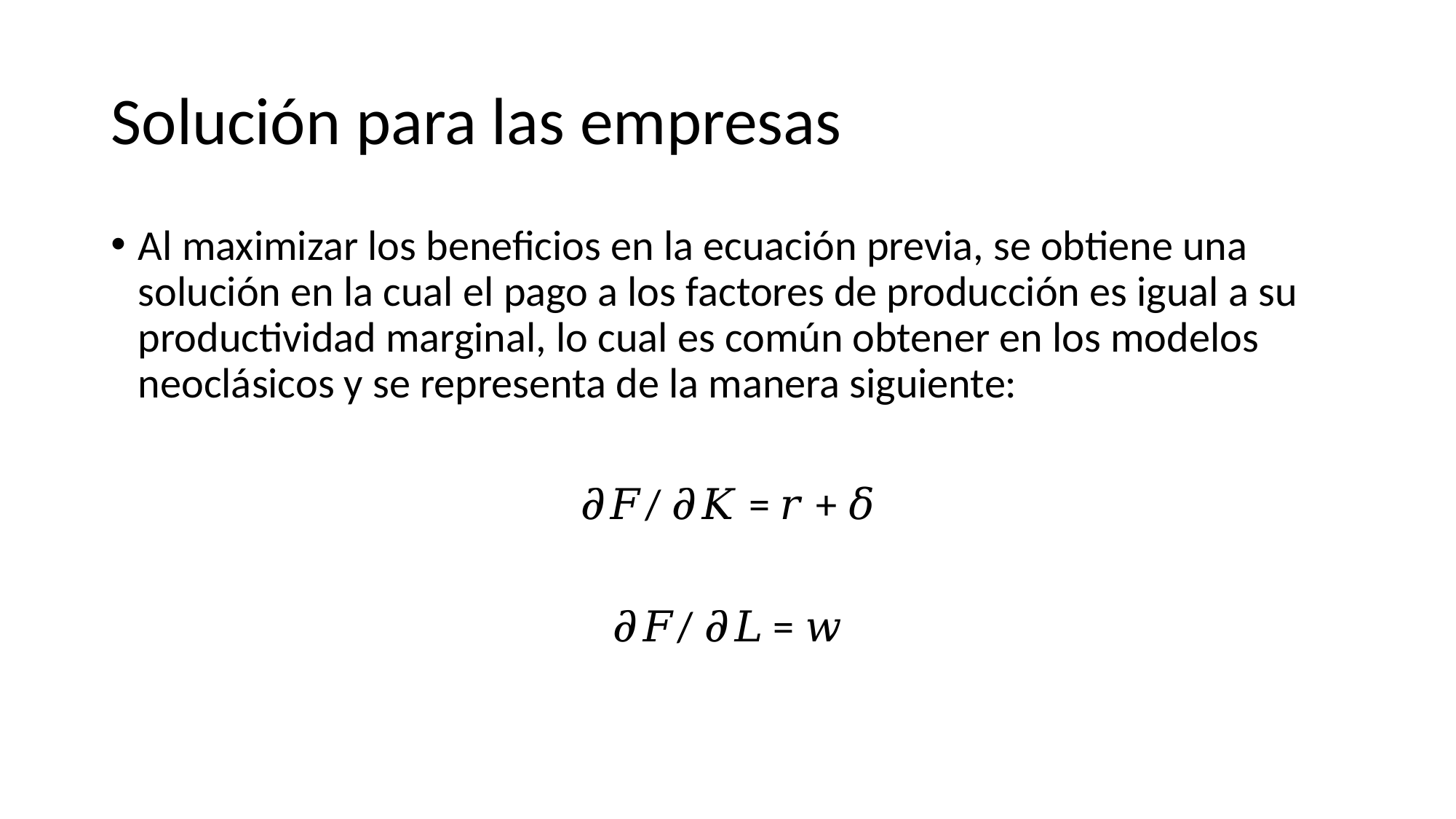

# Solución para las empresas
Al maximizar los beneficios en la ecuación previa, se obtiene una solución en la cual el pago a los factores de producción es igual a su productividad marginal, lo cual es común obtener en los modelos neoclásicos y se representa de la manera siguiente:

𝜕𝐹/ 𝜕𝐾 = 𝑟 + 𝛿

𝜕𝐹/ 𝜕𝐿 = 𝑤